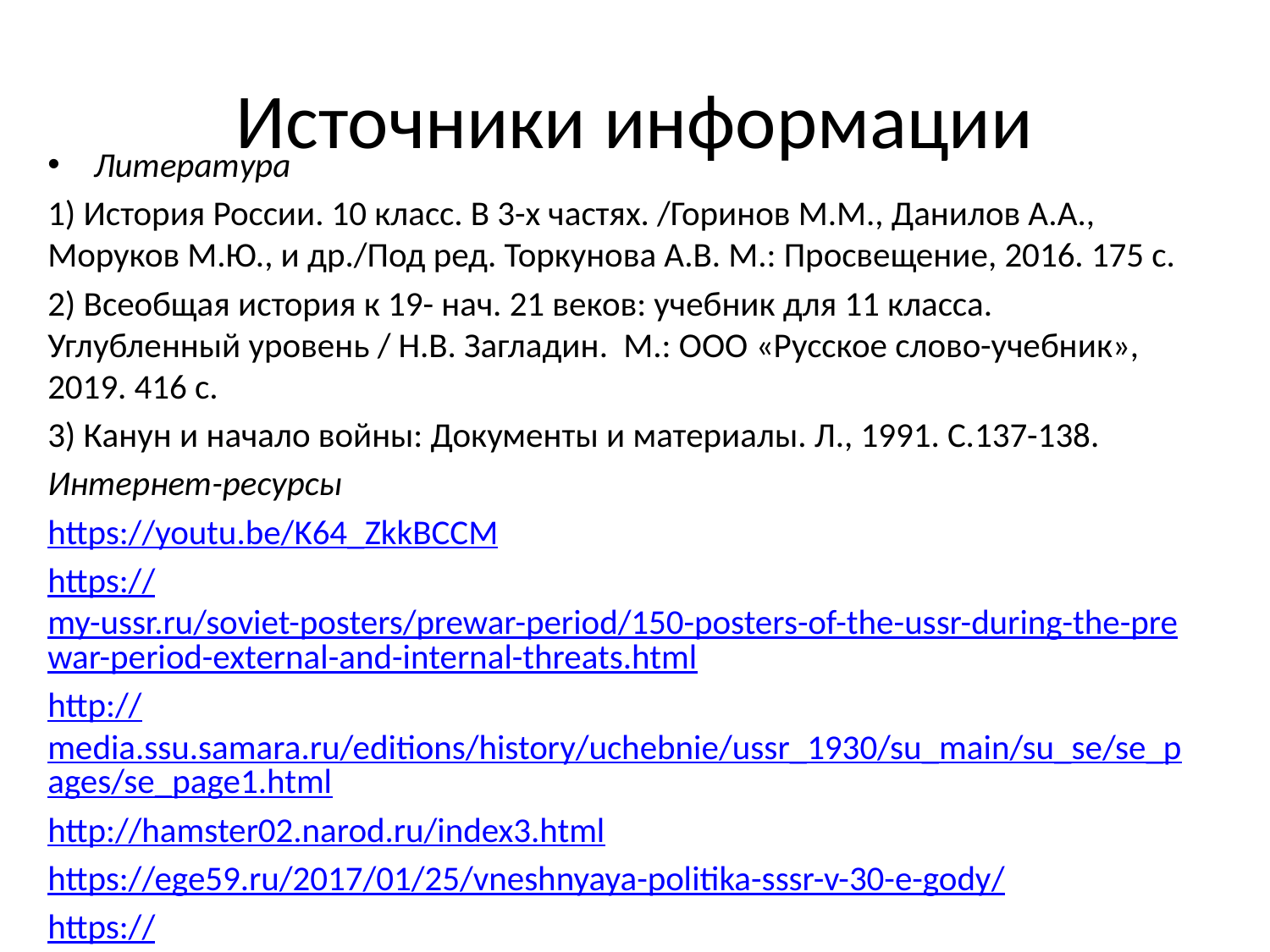

# Источники информации
Литература
1) История России. 10 класс. В 3-х частях. /Горинов М.М., Данилов А.А., Моруков М.Ю., и др./Под ред. Торкунова А.В. М.: Просвещение, 2016. 175 с.
2) Всеобщая история к 19- нач. 21 веков: учебник для 11 класса. Углубленный уровень / Н.В. Загладин.  М.: ООО «Русское слово-учебник», 2019. 416 с.
3) Канун и начало войны: Документы и материалы. Л., 1991. С.137-138.
Интернет-ресурсы
https://youtu.be/K64_ZkkBCCM
https://my-ussr.ru/soviet-posters/prewar-period/150-posters-of-the-ussr-during-the-prewar-period-external-and-internal-threats.html
http://media.ssu.samara.ru/editions/history/uchebnie/ussr_1930/su_main/su_se/se_pages/se_page1.html
http://hamster02.narod.ru/index3.html
https://ege59.ru/2017/01/25/vneshnyaya-politika-sssr-v-30-e-gody/
https://topwar.ru/32405-sovetsko-germanskiy-dogovor-o-nenapadenii-ot-23-avgusta-1939g-chast-1.html